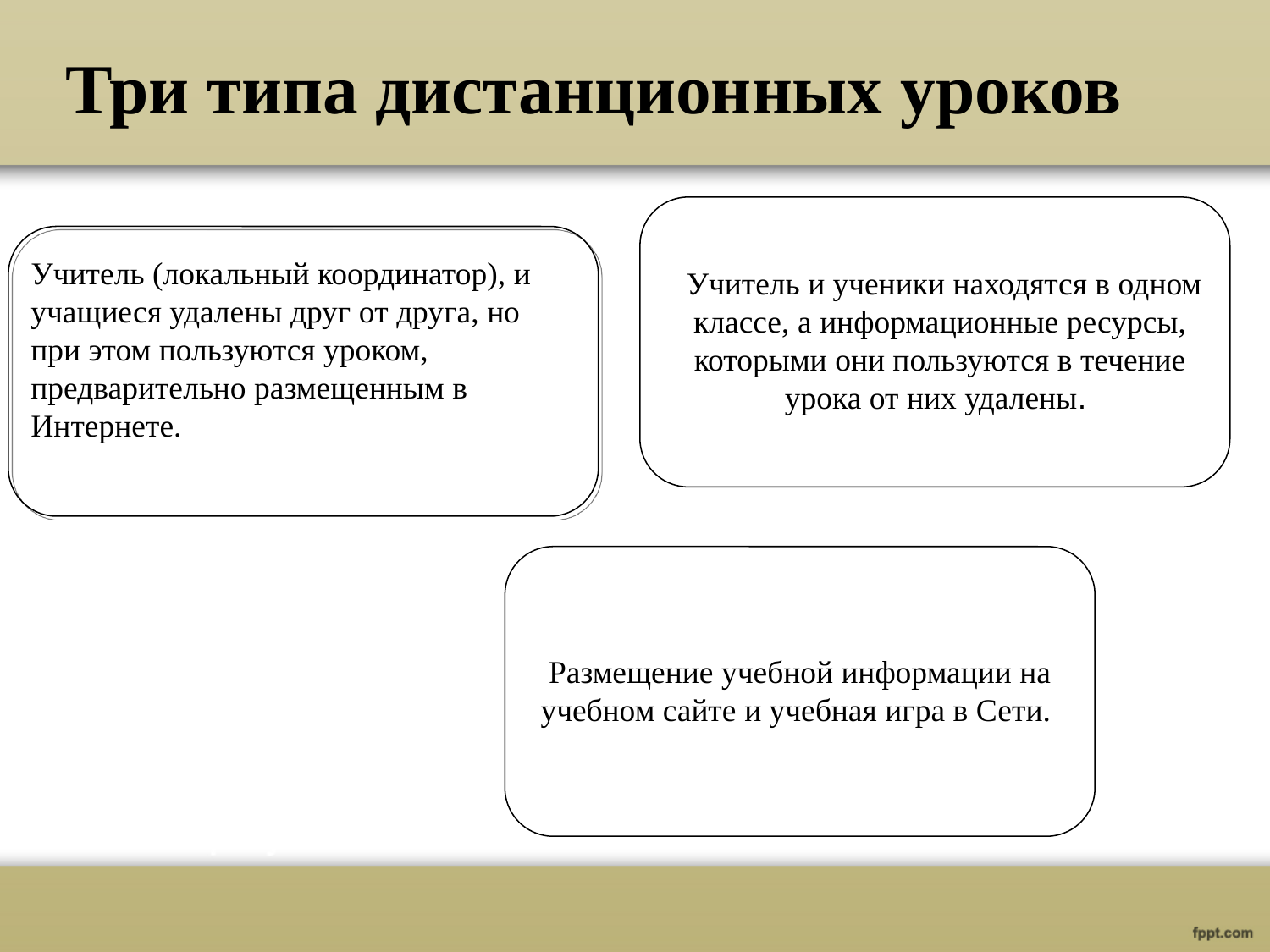

# Три типа дистанционных уроков

 Учитель и ученики находятся в одном классе, а информационные ресурсы, которыми они пользуются в течение урока от них удалены.

Учитель (локальный координатор), и учащиеся удалены друг от друга, но при этом пользуются уроком, предварительно размещенным в Интернете.

Размещение учебной информации на учебном сайте и учебная игра в Сети.